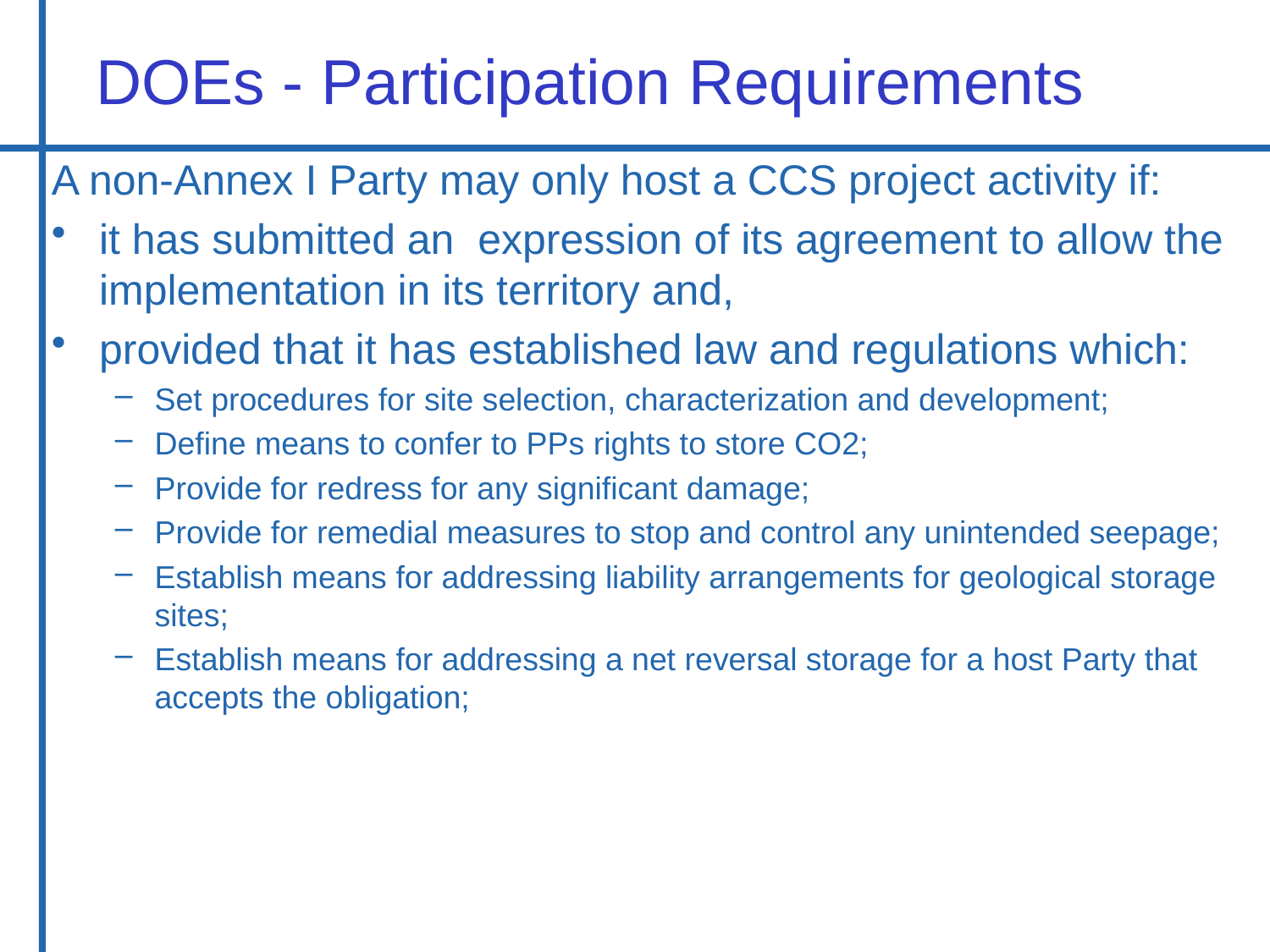

# DOEs - Participation Requirements
A non-Annex I Party may only host a CCS project activity if:
it has submitted an  expression of its agreement to allow the implementation in its territory and,
provided that it has established law and regulations which:
Set procedures for site selection, characterization and development;
Define means to confer to PPs rights to store CO2;
Provide for redress for any significant damage;
Provide for remedial measures to stop and control any unintended seepage;
Establish means for addressing liability arrangements for geological storage sites;
Establish means for addressing a net reversal storage for a host Party that accepts the obligation;